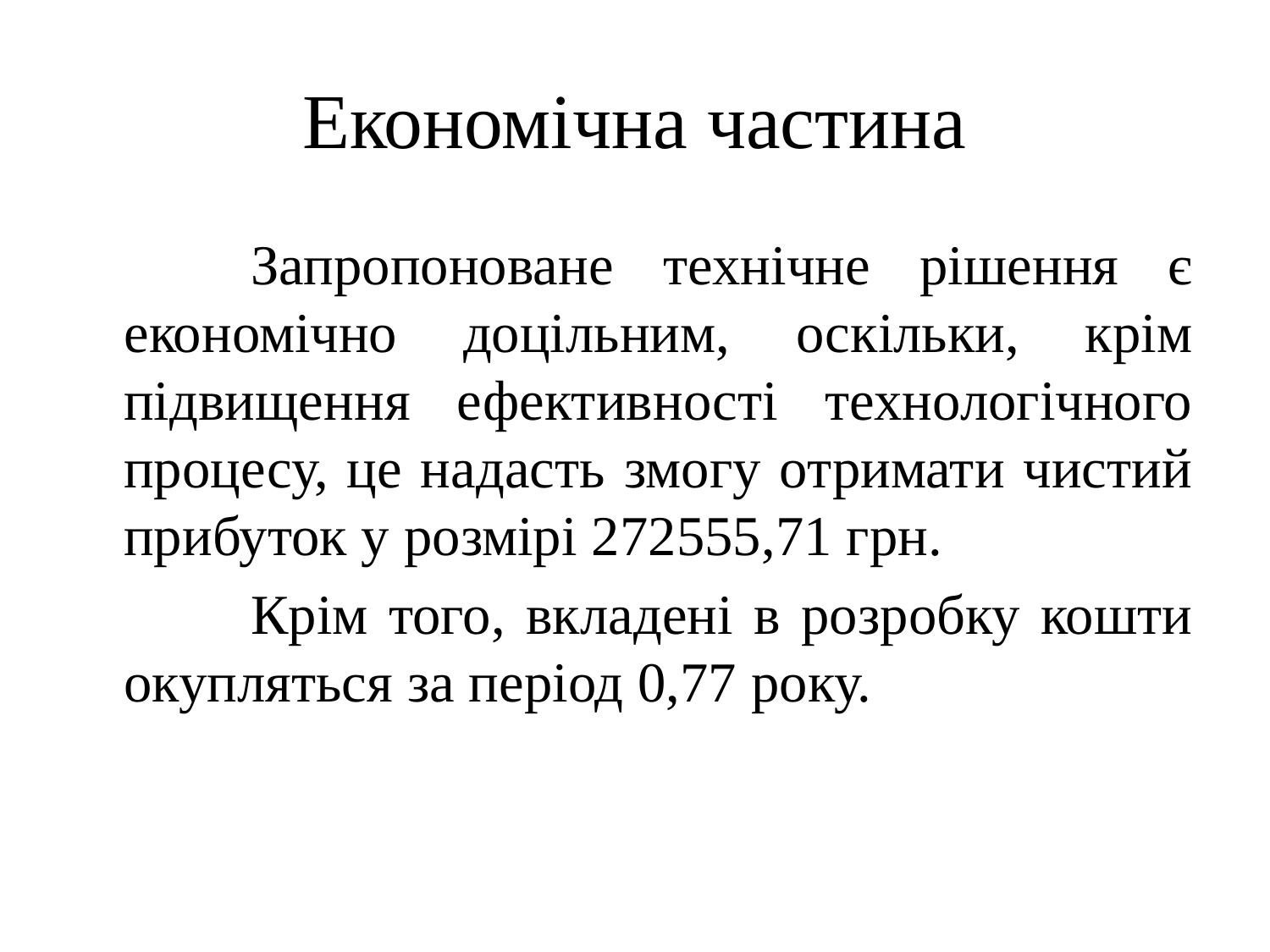

# Економічна частина
		Запропоноване технічне рішення є економічно доцільним, оскільки, крім підвищення ефективності технологічного процесу, це надасть змогу отримати чистий прибуток у розмірі 272555,71 грн.
		Крім того, вкладені в розробку кошти окупляться за період 0,77 року.